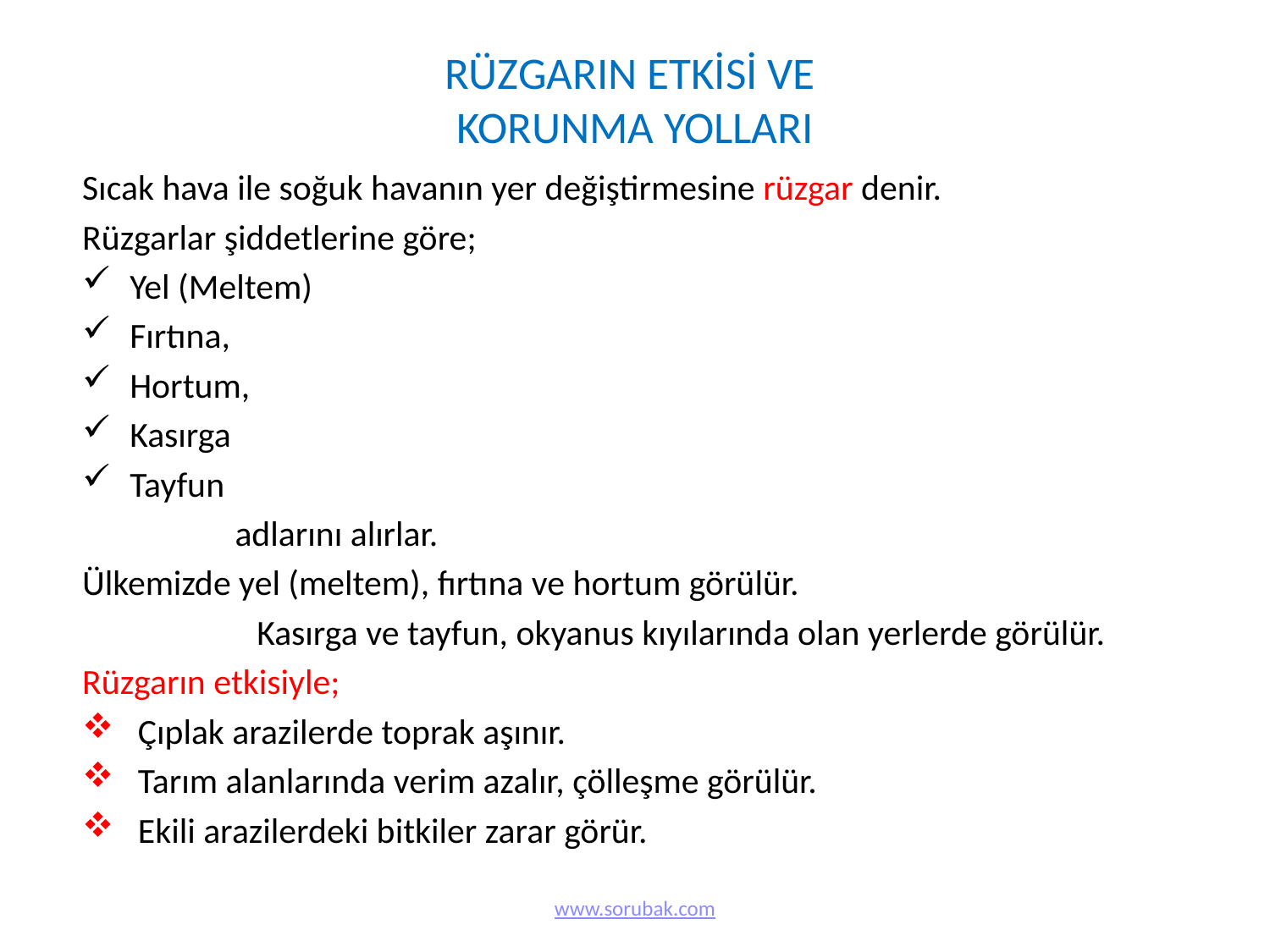

# RÜZGARIN ETKİSİ VE KORUNMA YOLLARI
Sıcak hava ile soğuk havanın yer değiştirmesine rüzgar denir.
Rüzgarlar şiddetlerine göre;
Yel (Meltem)
Fırtına,
Hortum,
Kasırga
Tayfun
                   adlarını alırlar.
Ülkemizde yel (meltem), fırtına ve hortum görülür.
		Kasırga ve tayfun, okyanus kıyılarında olan yerlerde görülür.
Rüzgarın etkisiyle;
 Çıplak arazilerde toprak aşınır.
 Tarım alanlarında verim azalır, çölleşme görülür.
 Ekili arazilerdeki bitkiler zarar görür.

www.sorubak.com